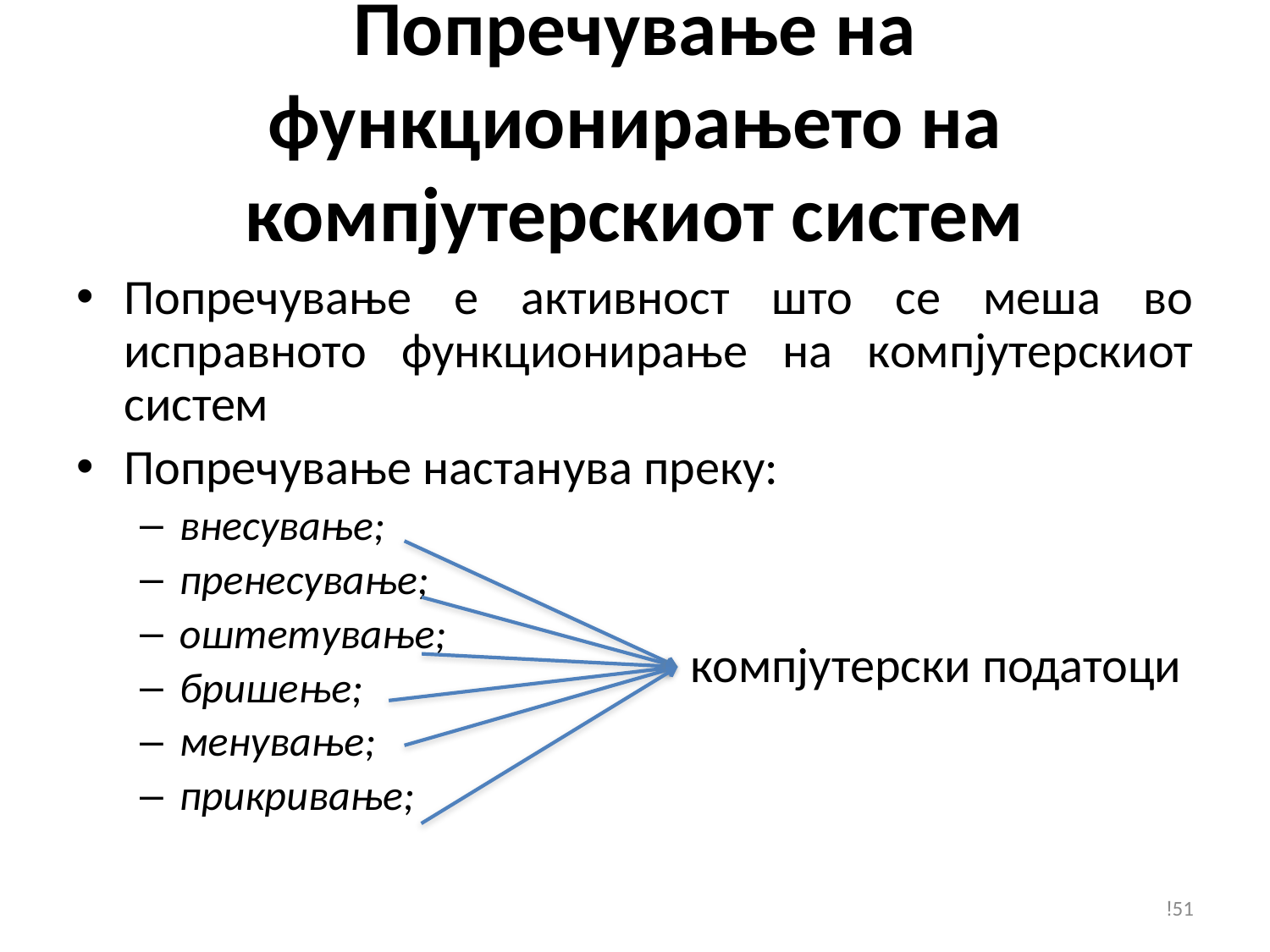

# Попречување на функционирањето на компјутерскиот систем
Попречување е активност што се меша во исправното функционирање на компјутерскиот систем
Попречување настанува преку:
внесување;
пренесување;
оштетување;
бришење;
менување;
прикривање;

компјутерски податоци

!51